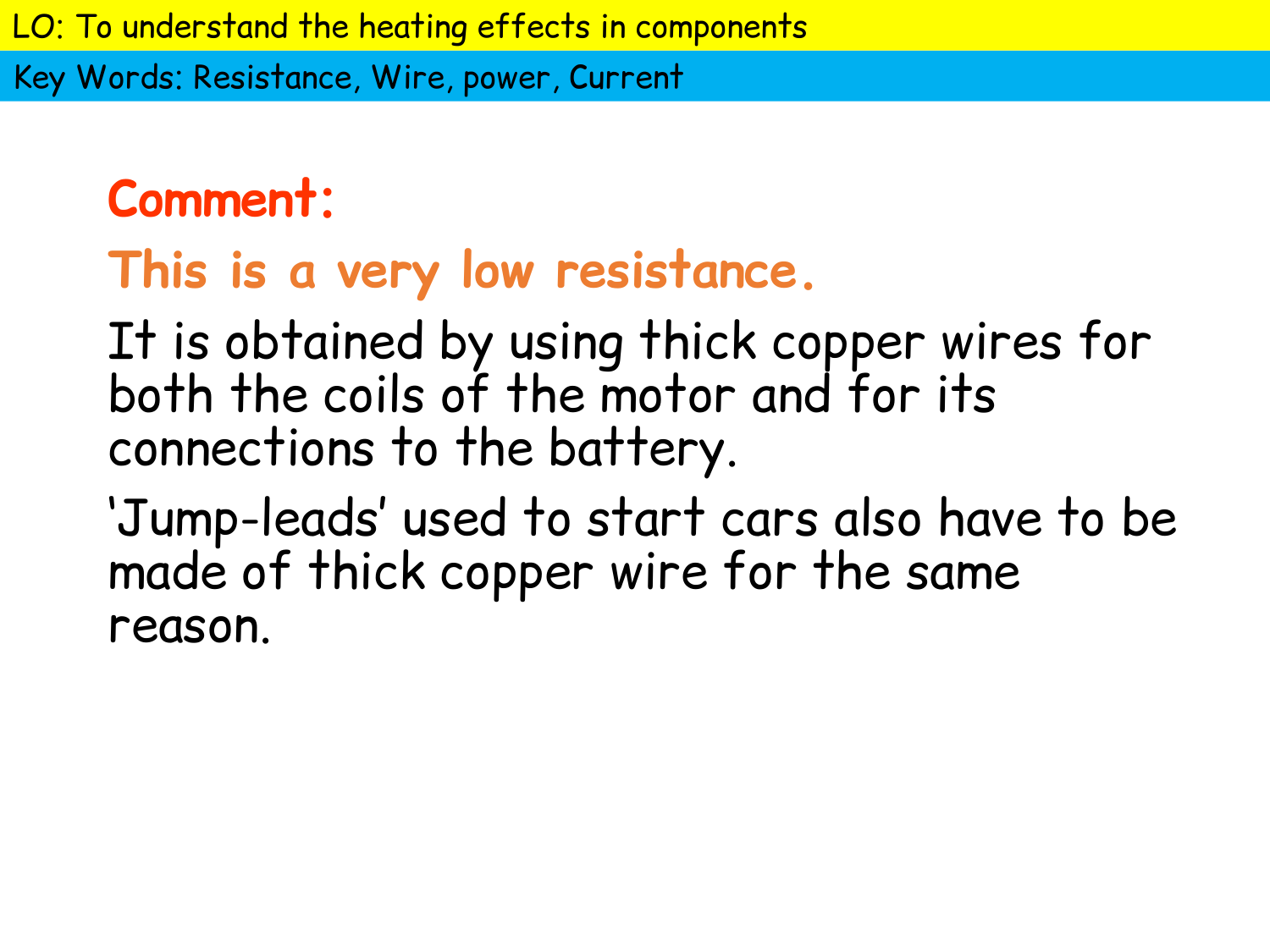

Comment:
This is a very low resistance.
It is obtained by using thick copper wires for both the coils of the motor and for its connections to the battery.
‘Jump-leads’ used to start cars also have to be made of thick copper wire for the same reason.